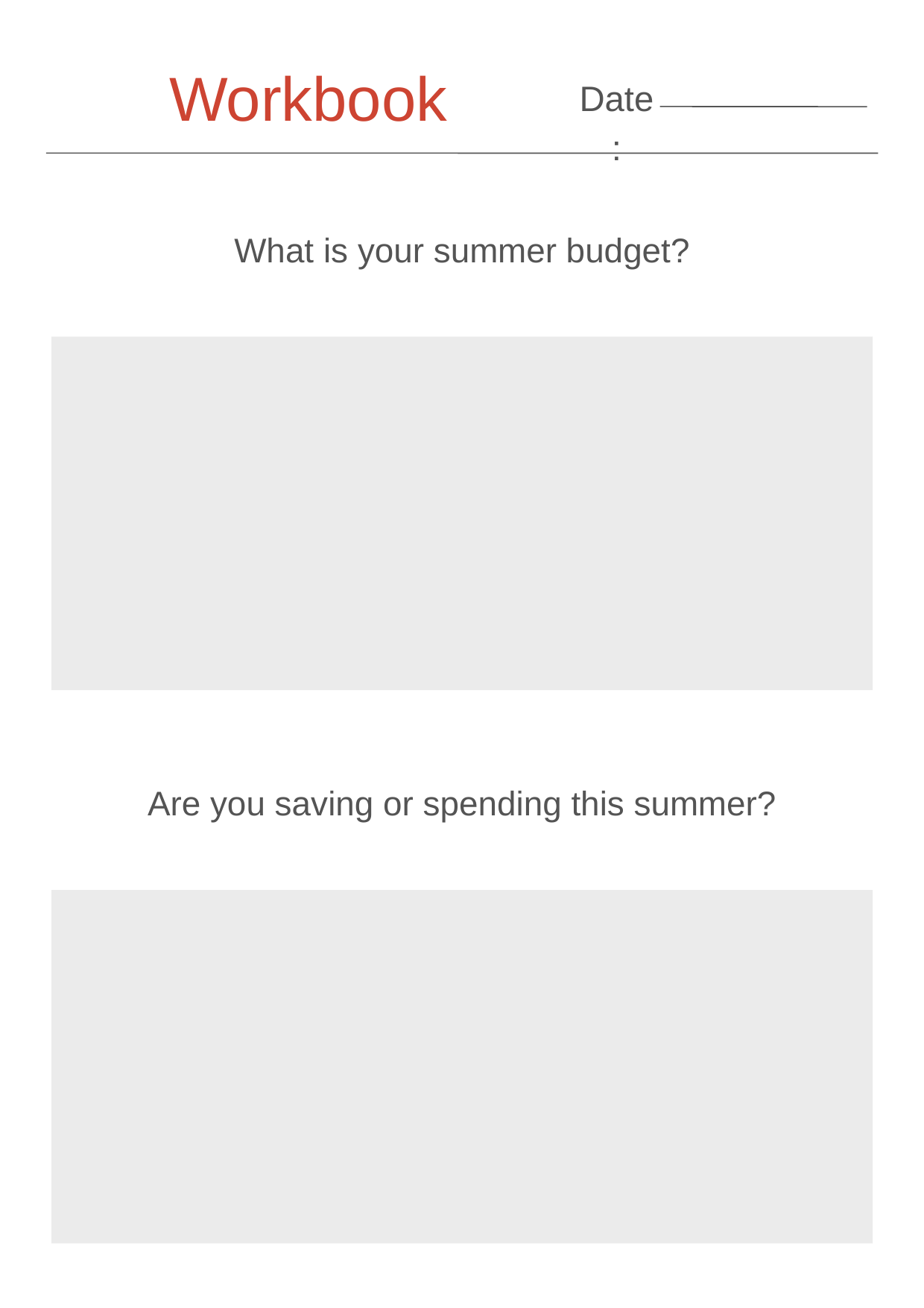

Workbook
Date:

What is your summer budget?

Are you saving or spending this summer?